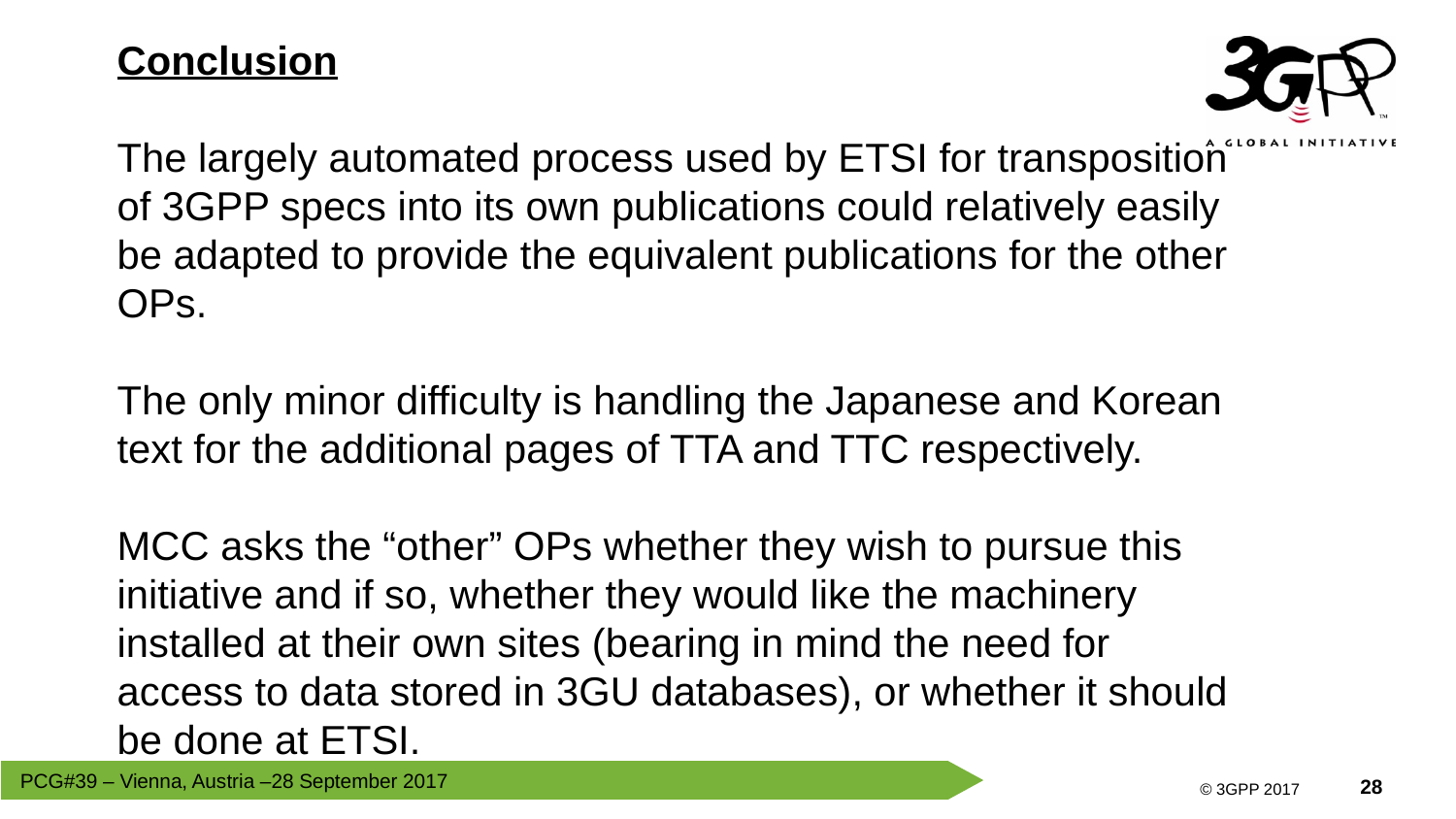

Conclusion

The largely automated process used by ETSI for transposition of 3GPP specs into its own publications could relatively easily be adapted to provide the equivalent publications for the other OPs.

The only minor difficulty is handling the Japanese and Korean text for the additional pages of TTA and TTC respectively.

MCC asks the “other” OPs whether they wish to pursue this initiative and if so, whether they would like the machinery installed at their own sites (bearing in mind the need for access to data stored in 3GU databases), or whether it should be done at ETSI.